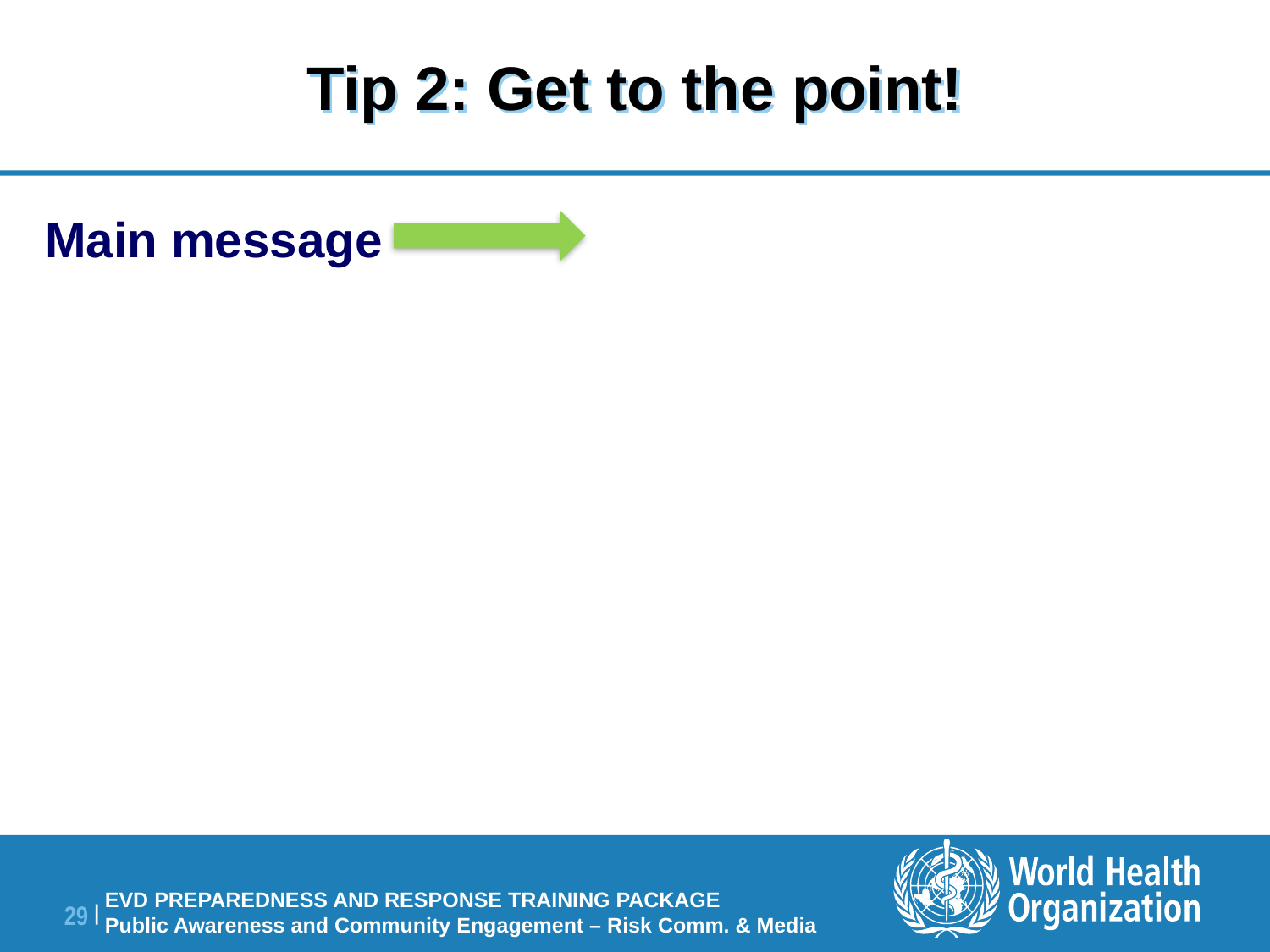

# Tip 2: Get to the point!

Main message